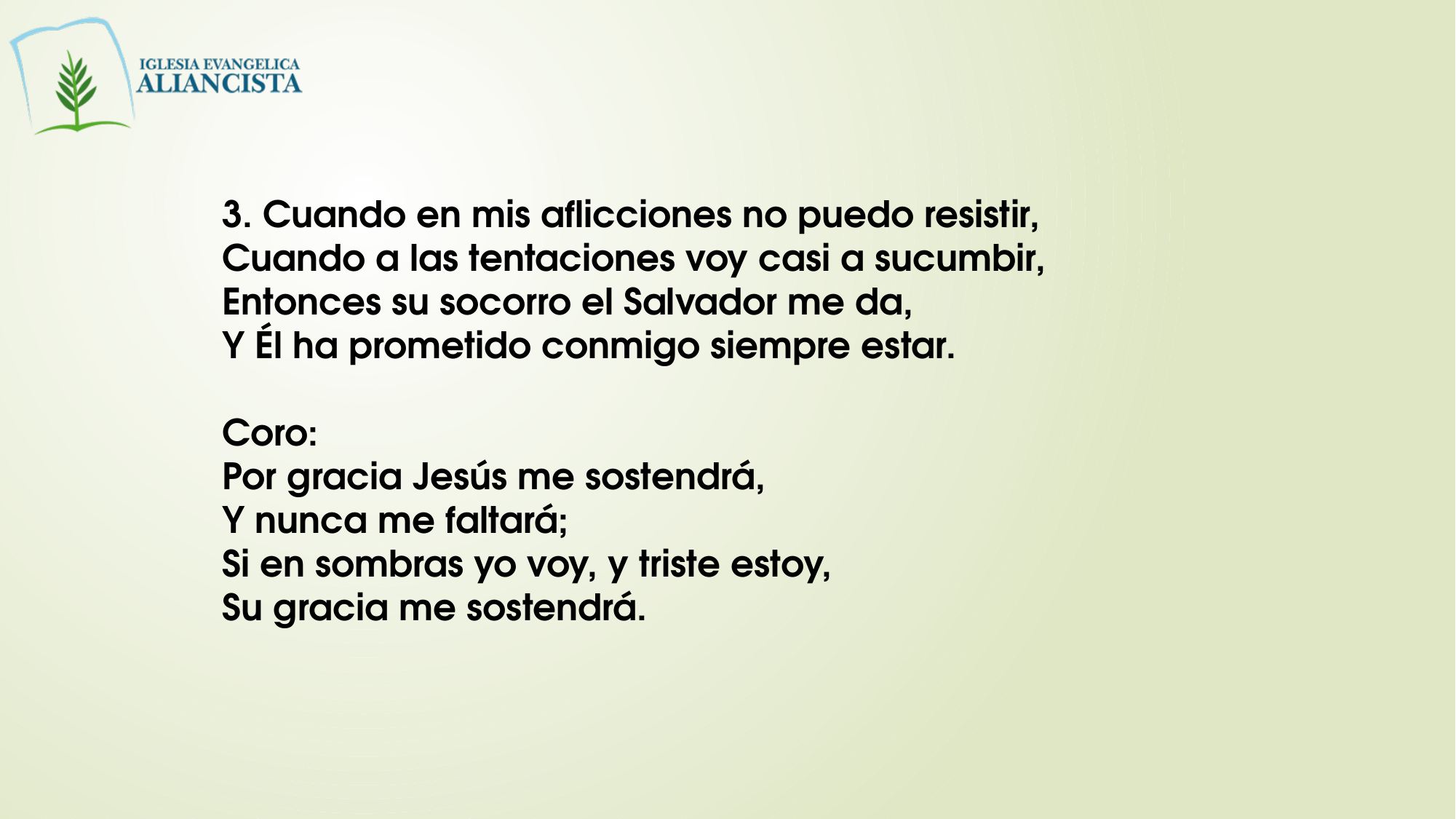

3. Cuando en mis aflicciones no puedo resistir,
Cuando a las tentaciones voy casi a sucumbir,
Entonces su socorro el Salvador me da,
Y Él ha prometido conmigo siempre estar.

Coro:
Por gracia Jesús me sostendrá,
Y nunca me faltará;
Si en sombras yo voy, y triste estoy,
Su gracia me sostendrá.